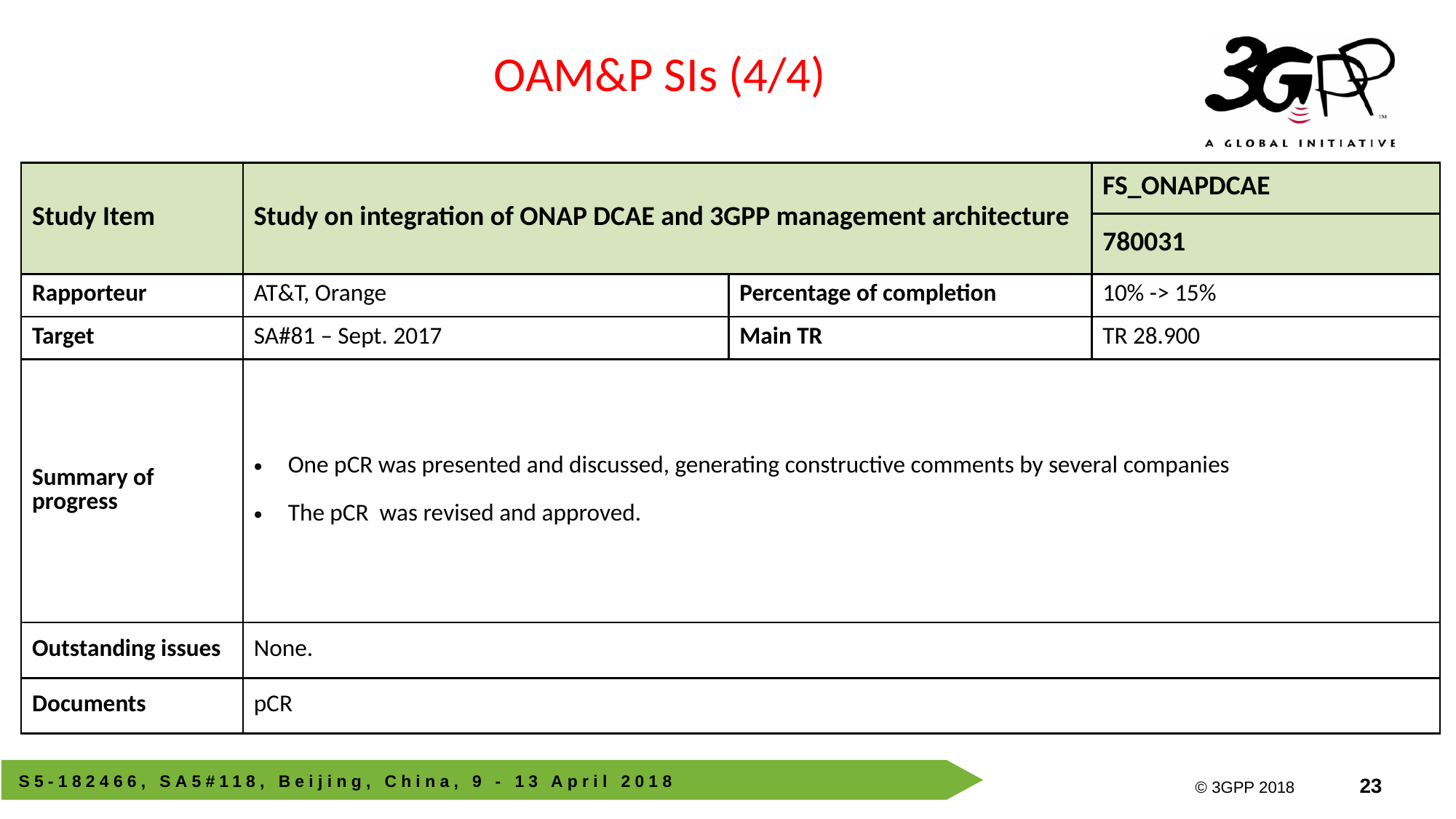

OAM&P SIs (4/4)
| Study Item | Study on integration of ONAP DCAE and 3GPP management architecture |  | FS\_ONAPDCAE |
| --- | --- | --- | --- |
|  |  |  | 780031 |
| Rapporteur | AT&T, Orange | Percentage of completion | 10% -> 15% |
| Target | SA#81 – Sept. 2017 | Main TR | TR 28.900 |
| Summary of progress | One pCR was presented and discussed, generating constructive comments by several companies The pCR was revised and approved. |  |  |
| Outstanding issues | None. |  |  |
| Documents | pCR |  |  |